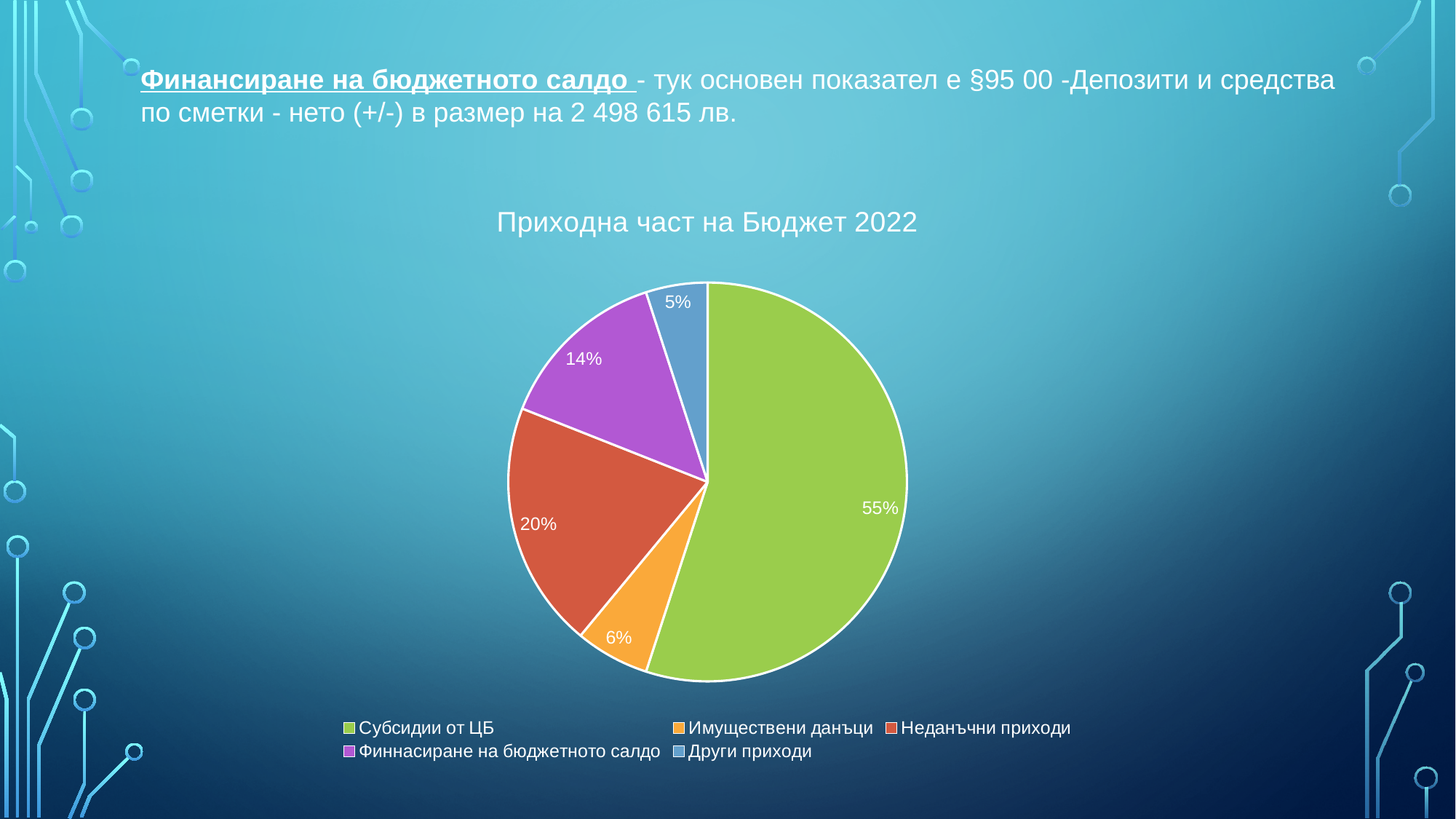

Финансиране на бюджетното салдо - тук основен показател е §95 00 -Депозити и средства по сметки - нето (+/-) в размер на 2 498 615 лв.

### Chart:

| Category | Приходна част на Бюджет 2022 |
|---|---|
| Субсидии от ЦБ | 0.55 |
| Имуществени данъци | 0.06 |
| Неданъчни приходи | 0.2 |
| Финнасиране на бюджетното салдо | 0.14 |
| Други приходи | 0.05 |